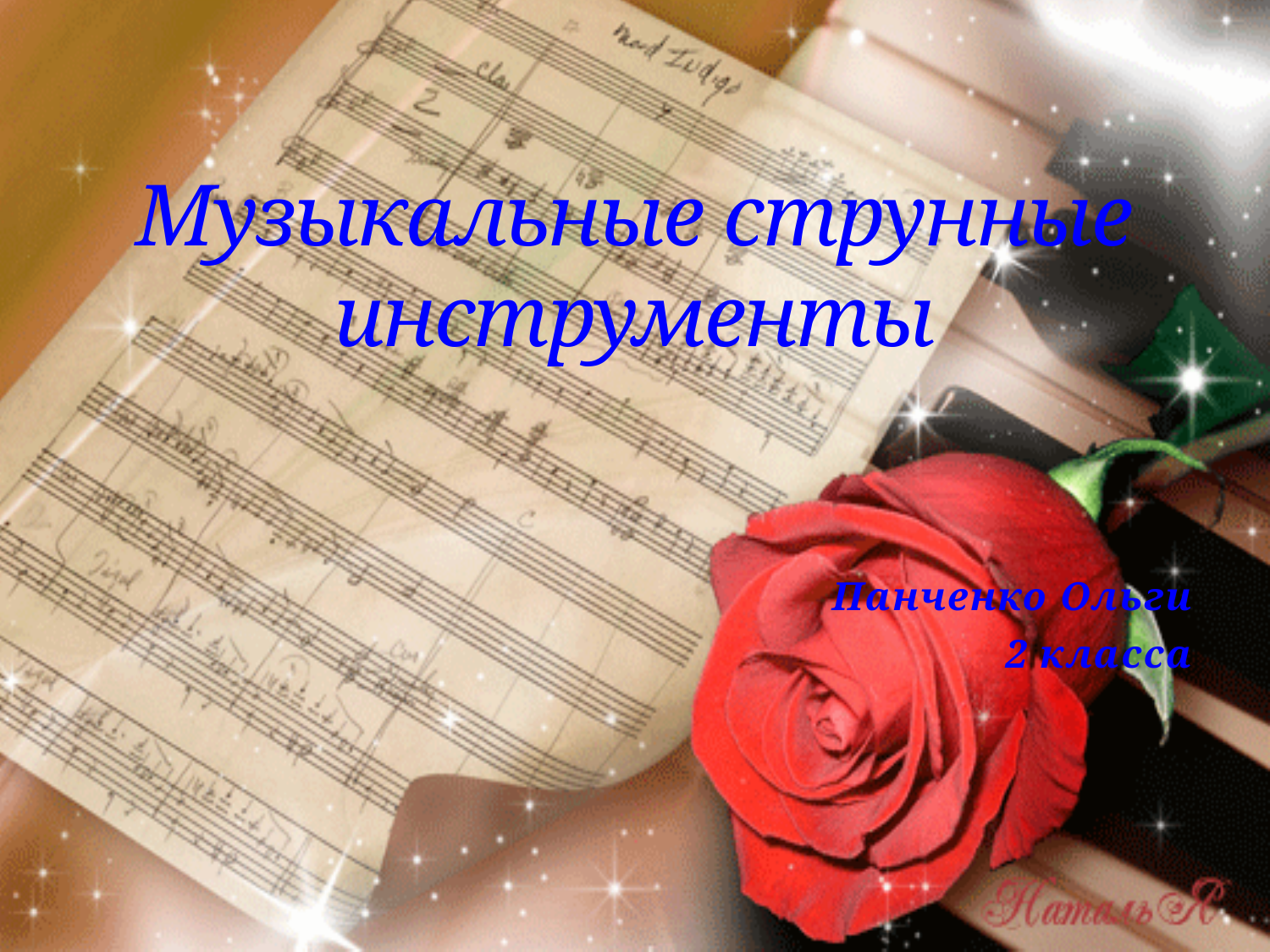

# Музыкальные струнные инструменты
Панченко Ольги
2 класса